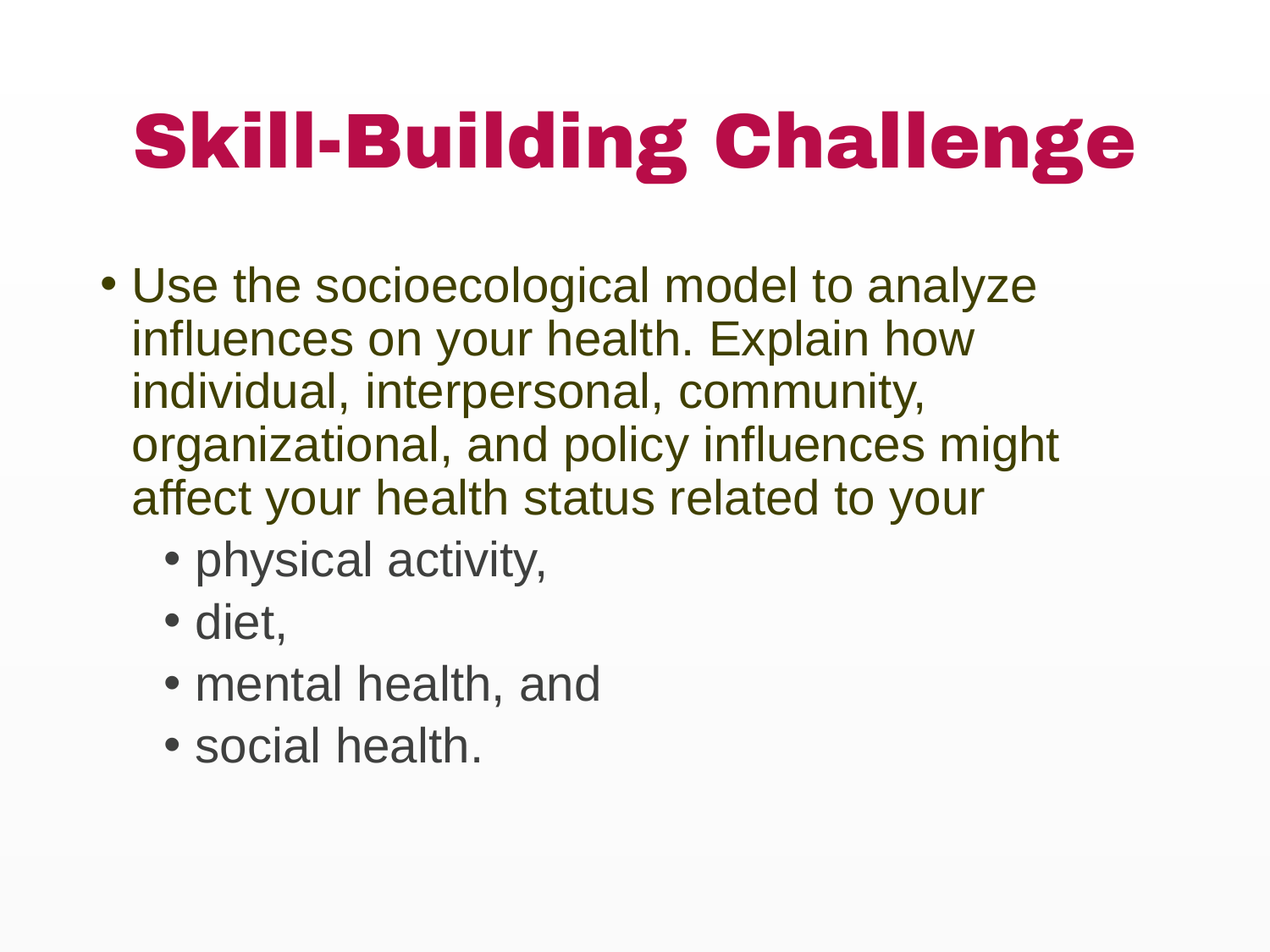

# Skill-Building Challenge
Use the socioecological model to analyze influences on your health. Explain how individual, interpersonal, community, organizational, and policy influences might affect your health status related to your
physical activity,
diet,
mental health, and
social health.